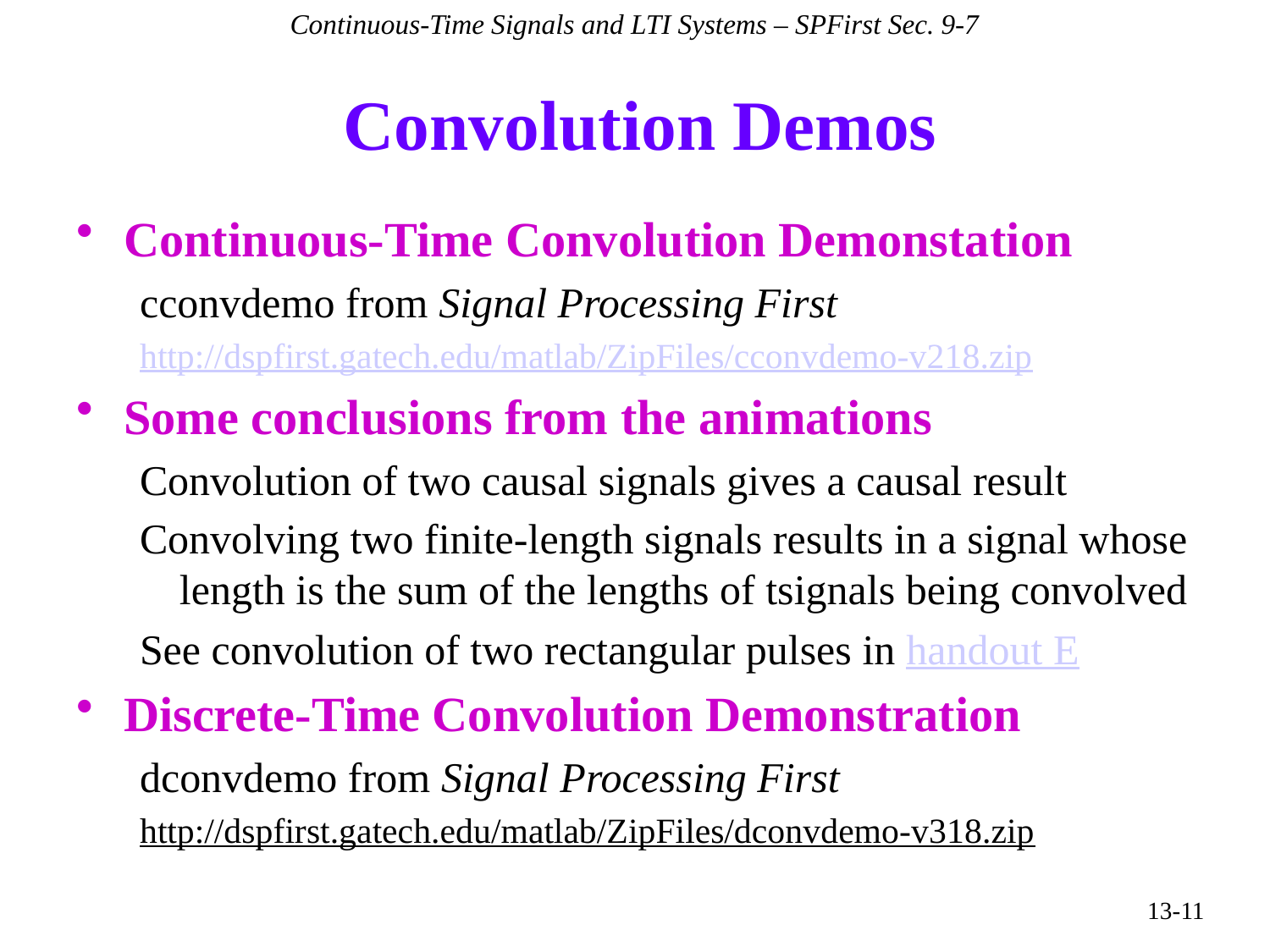

Continuous-Time Signals and LTI Systems – SPFirst Sec. 9-7
# Convolution Demos
Continuous-Time Convolution Demonstation
cconvdemo from Signal Processing First
http://dspfirst.gatech.edu/matlab/ZipFiles/cconvdemo-v218.zip
Some conclusions from the animations
Convolution of two causal signals gives a causal result
Convolving two finite-length signals results in a signal whose length is the sum of the lengths of tsignals being convolved
See convolution of two rectangular pulses in handout E
Discrete-Time Convolution Demonstration
dconvdemo from Signal Processing First
http://dspfirst.gatech.edu/matlab/ZipFiles/dconvdemo-v318.zip
13-11